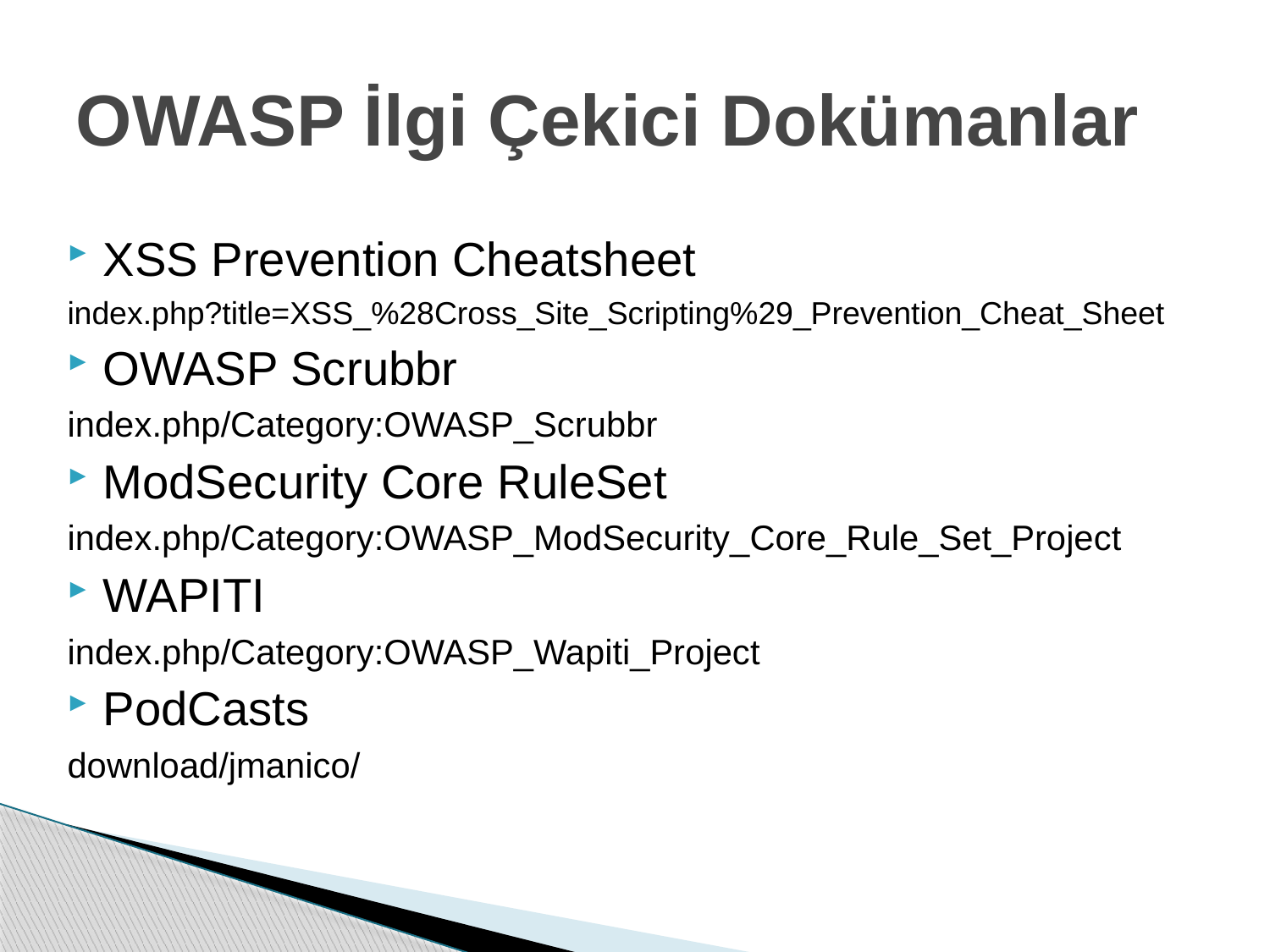

# OWASP İlgi Çekici Dokümanlar
XSS Prevention Cheatsheet
index.php?title=XSS_%28Cross_Site_Scripting%29_Prevention_Cheat_Sheet
OWASP Scrubbr
index.php/Category:OWASP_Scrubbr
ModSecurity Core RuleSet
index.php/Category:OWASP_ModSecurity_Core_Rule_Set_Project
WAPITI
index.php/Category:OWASP_Wapiti_Project
PodCasts
download/jmanico/